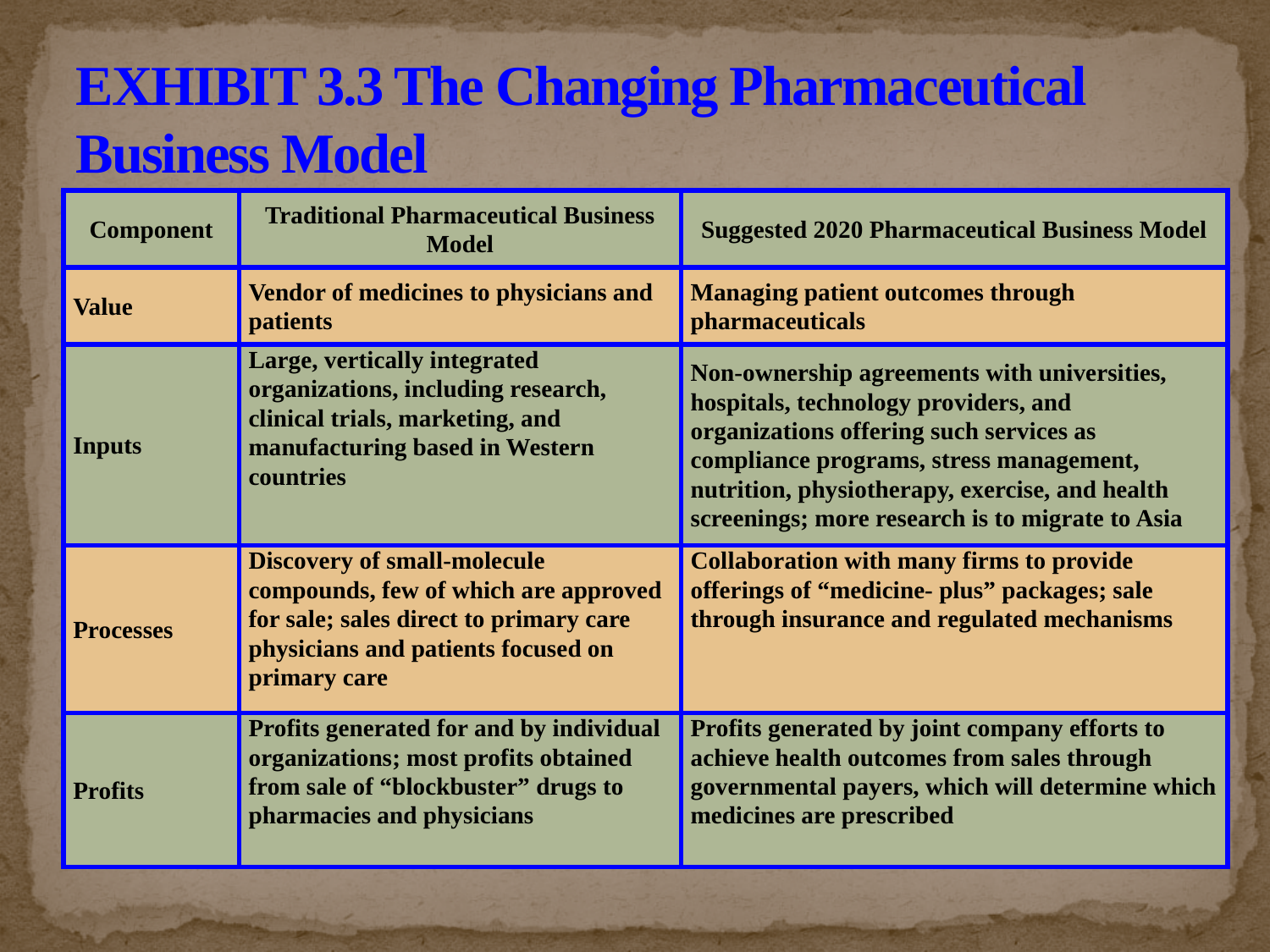

# EXHIBIT 3.3 The Changing Pharmaceutical Business Model
| Component | Traditional Pharmaceutical Business Model | Suggested 2020 Pharmaceutical Business Model |
| --- | --- | --- |
| Value | Vendor of medicines to physicians and patients | Managing patient outcomes through pharmaceuticals |
| Inputs | Large, vertically integrated organizations, including research, clinical trials, marketing, and manufacturing based in Western countries | Non-ownership agreements with universities, hospitals, technology providers, and organizations offering such services as compliance programs, stress management, nutrition, physiotherapy, exercise, and health screenings; more research is to migrate to Asia |
| Processes | Discovery of small-molecule compounds, few of which are approved for sale; sales direct to primary care physicians and patients focused on primary care | Collaboration with many firms to provide offerings of “medicine- plus” packages; sale through insurance and regulated mechanisms |
| Profits | Profits generated for and by individual organizations; most profits obtained from sale of “blockbuster” drugs to pharmacies and physicians | Profits generated by joint company efforts to achieve health outcomes from sales through governmental payers, which will determine which medicines are prescribed |